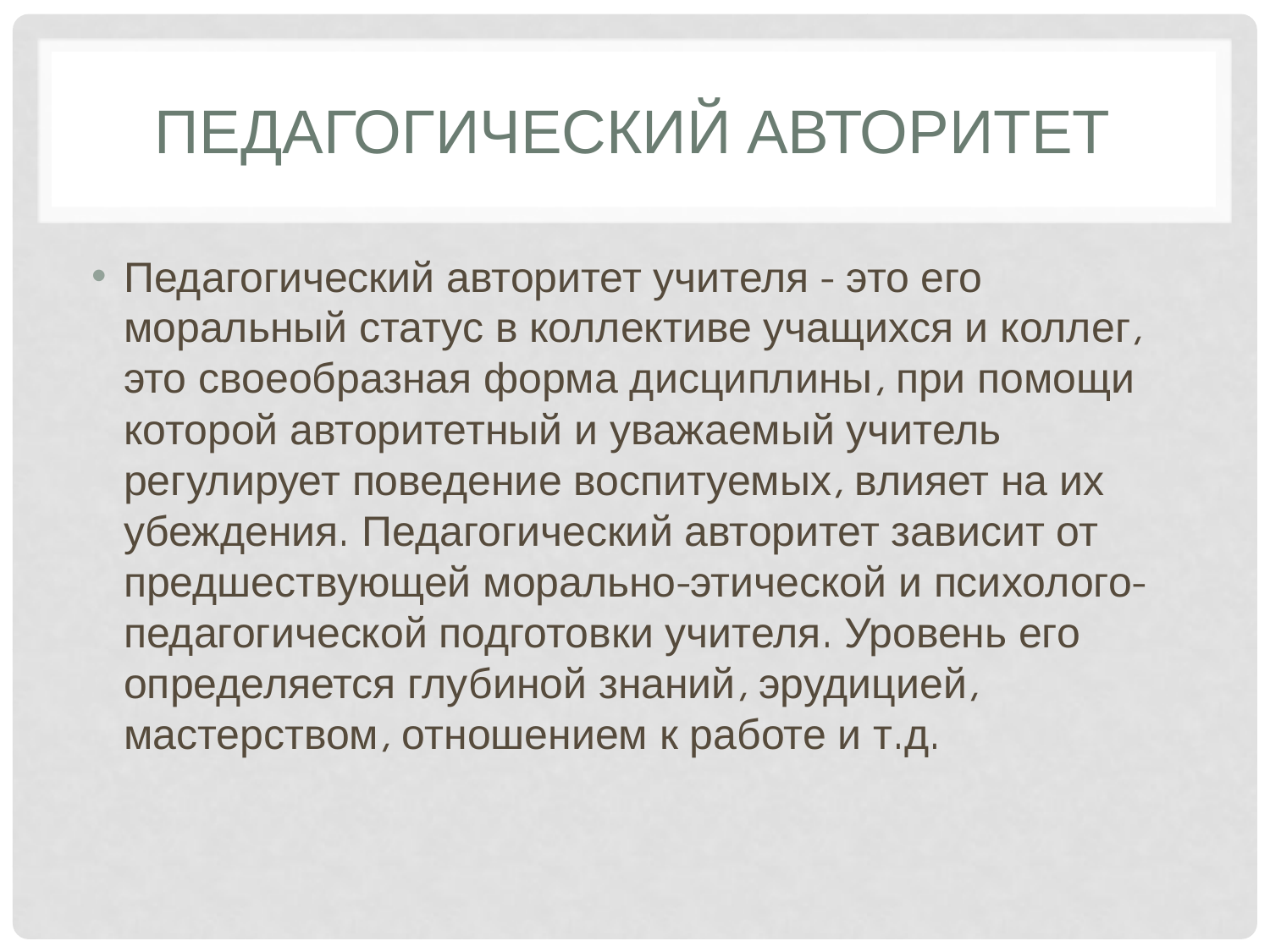

# Педагогический авторитет
Педагогический авторитет учителя - это его моральный статус в коллективе учащихся и коллег, это своеобразная форма дисциплины, при помощи которой авторитетный и уважаемый учитель регулирует поведение воспитуемых, влияет на их убеждения. Педагогический авторитет зависит от предшествующей морально-этической и психолого-педагогической подготовки учителя. Уровень его определяется глубиной знаний, эрудицией, мастерством, отношением к работе и т.д.